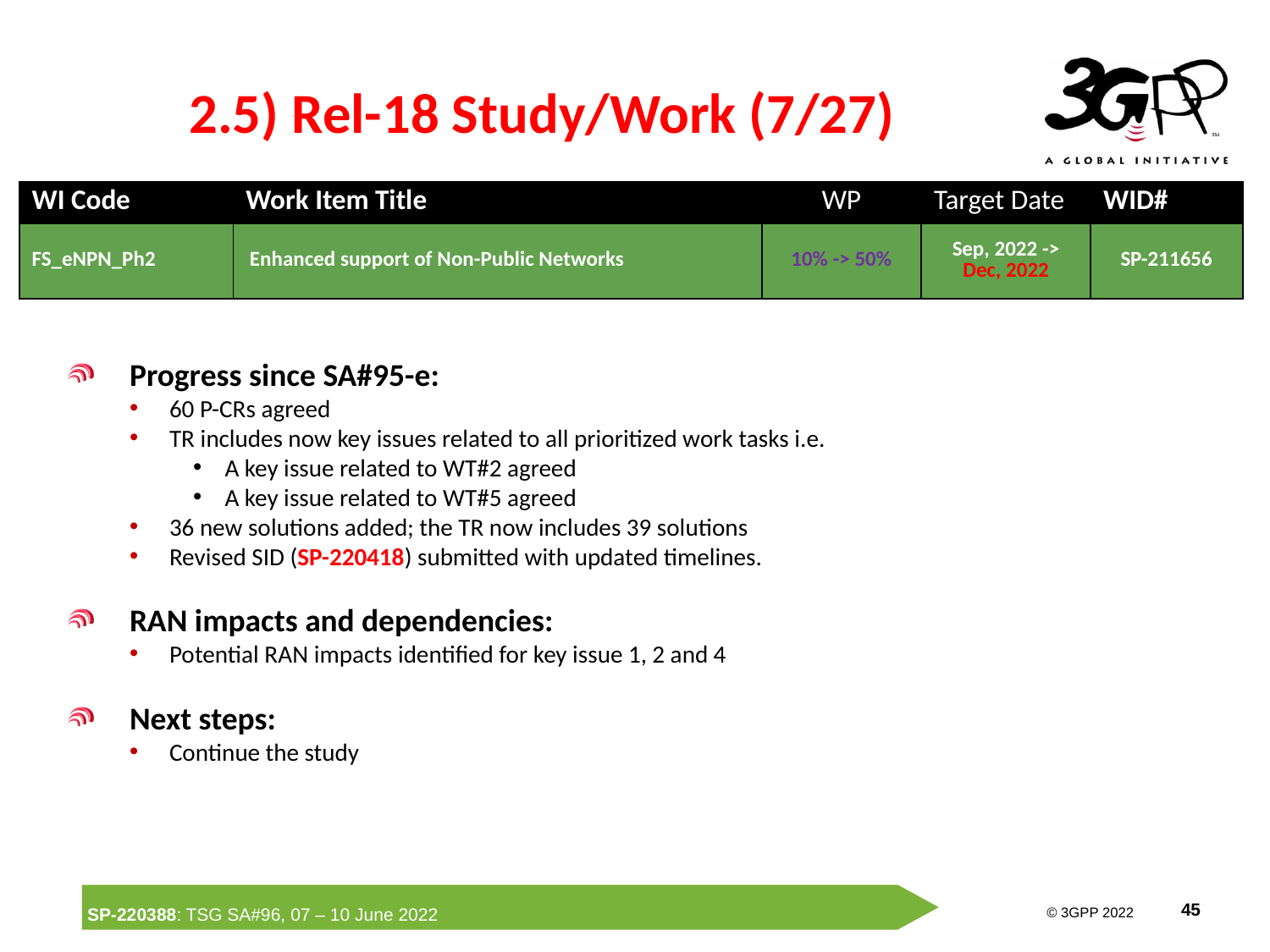

# 2.5) Rel-18 Study/Work (7/27)
| WI Code | Work Item Title | WP | Target Date | WID# |
| --- | --- | --- | --- | --- |
| FS\_eNPN\_Ph2 | Enhanced support of Non-Public Networks | 10% -> 50% | Sep, 2022 -> Dec, 2022 | SP-211656 |
Progress since SA#95-e:
60 P-CRs agreed
TR includes now key issues related to all prioritized work tasks i.e.
A key issue related to WT#2 agreed
A key issue related to WT#5 agreed
36 new solutions added; the TR now includes 39 solutions
Revised SID (SP-220418) submitted with updated timelines.

RAN impacts and dependencies:
Potential RAN impacts identified for key issue 1, 2 and 4

Next steps:
Continue the study